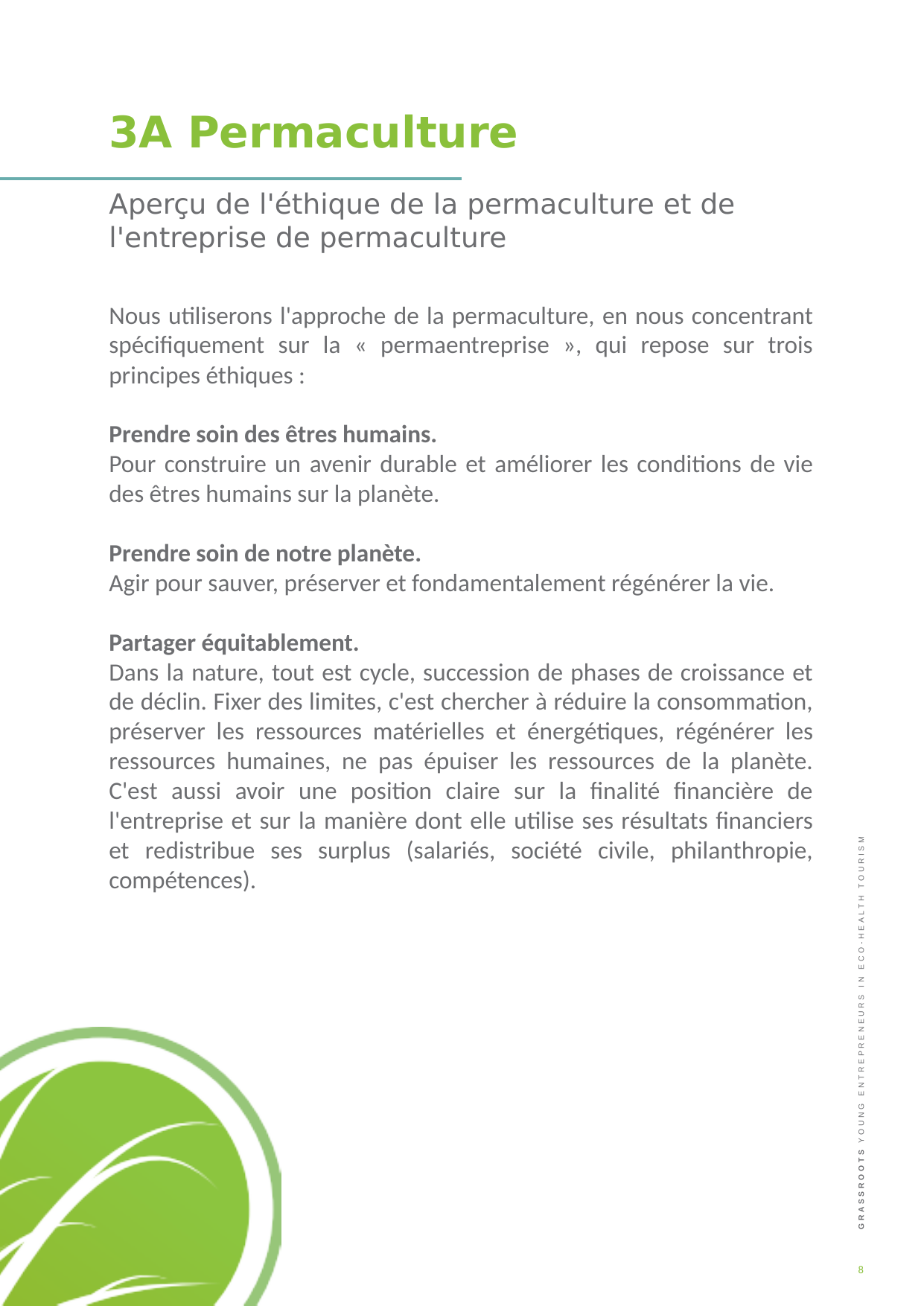

3A Permaculture
Aperçu de l'éthique de la permaculture et de l'entreprise de permaculture
Nous utiliserons l'approche de la permaculture, en nous concentrant spécifiquement sur la « permaentreprise », qui repose sur trois principes éthiques :

Prendre soin des êtres humains.
Pour construire un avenir durable et améliorer les conditions de vie des êtres humains sur la planète.

Prendre soin de notre planète.
Agir pour sauver, préserver et fondamentalement régénérer la vie.

Partager équitablement.
Dans la nature, tout est cycle, succession de phases de croissance et de déclin. Fixer des limites, c'est chercher à réduire la consommation, préserver les ressources matérielles et énergétiques, régénérer les ressources humaines, ne pas épuiser les ressources de la planète. C'est aussi avoir une position claire sur la finalité financière de l'entreprise et sur la manière dont elle utilise ses résultats financiers et redistribue ses surplus (salariés, société civile, philanthropie, compétences).

8